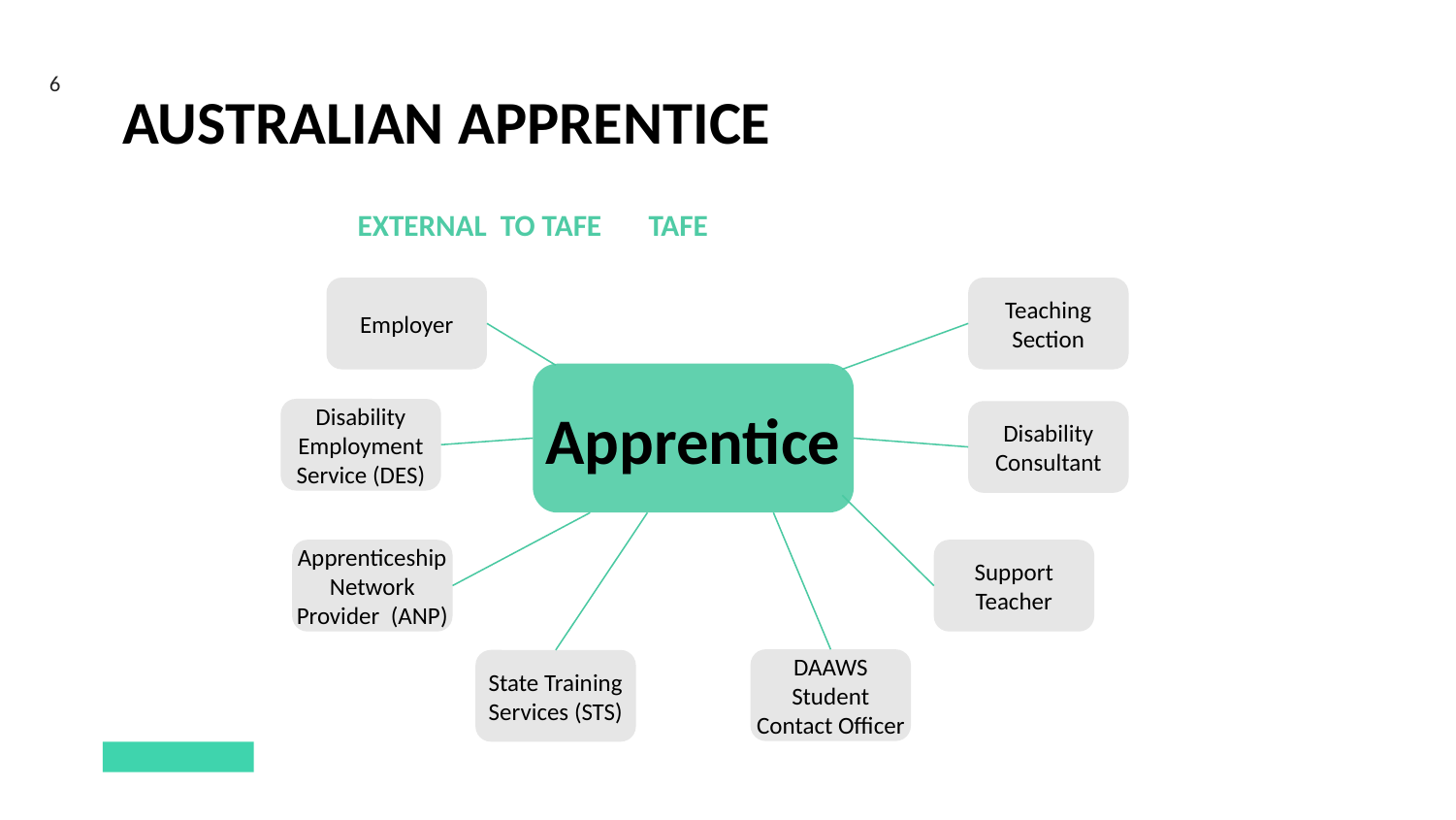

6
# Australian apprentice

	External  to TAFE	TAFE
Employer
Teaching Section
Apprentice
Disability Employment Service (DES)
Disability Consultant
Apprenticeship Network Provider  (ANP)
Support Teacher
DAAWS Student Contact Officer
State Training Services (STS)